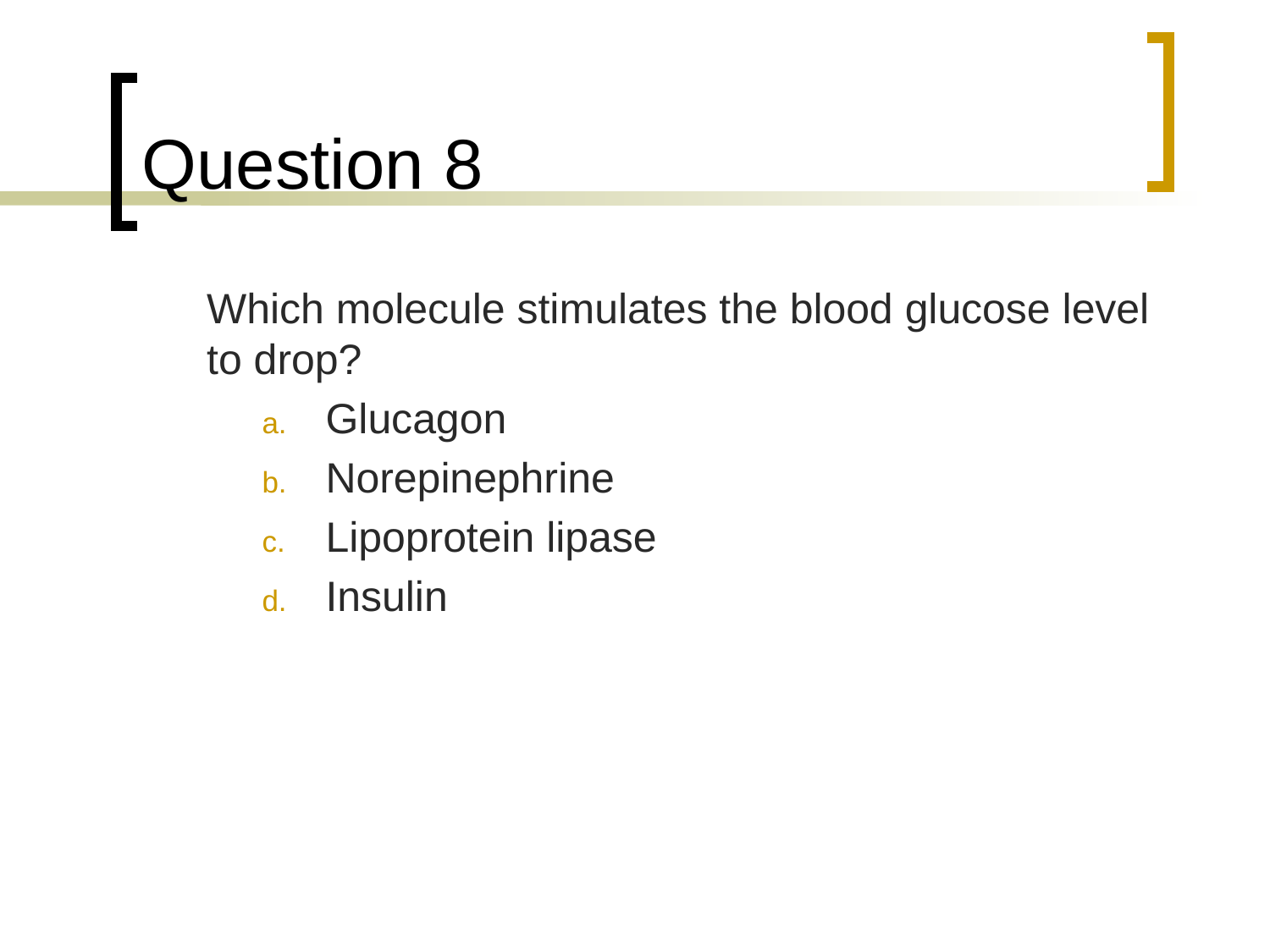

# Question 8
	Which molecule stimulates the blood glucose level to drop?
Glucagon
Norepinephrine
Lipoprotein lipase
Insulin